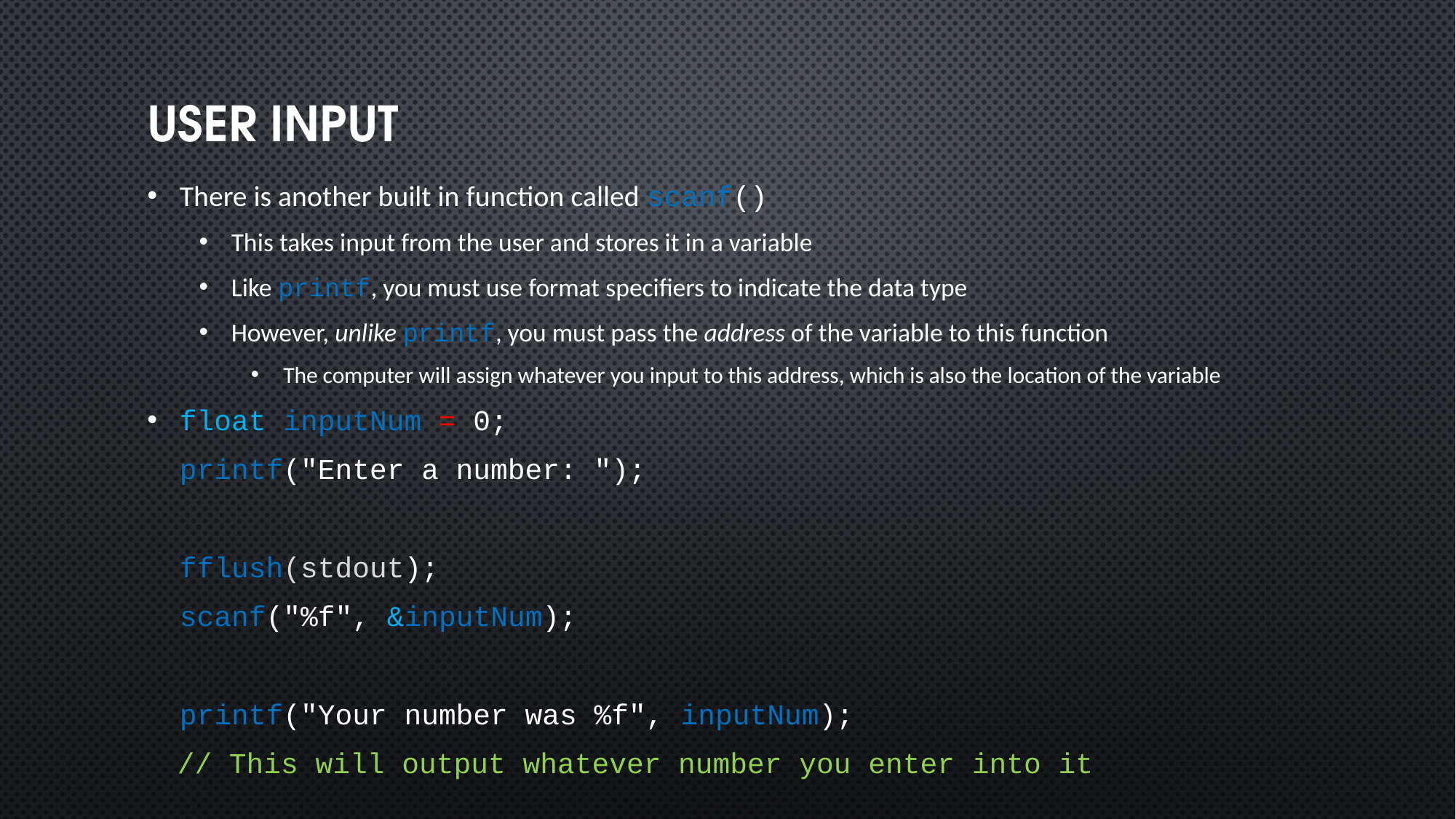

# User Input
There is another built in function called scanf()
This takes input from the user and stores it in a variable
Like printf, you must use format specifiers to indicate the data type
However, unlike printf, you must pass the address of the variable to this function
The computer will assign whatever you input to this address, which is also the location of the variable
float inputNum = 0;
	printf("Enter a number: ");

	fflush(stdout);
	scanf("%f", &inputNum);

	printf("Your number was %f", inputNum);
// This will output whatever number you enter into it